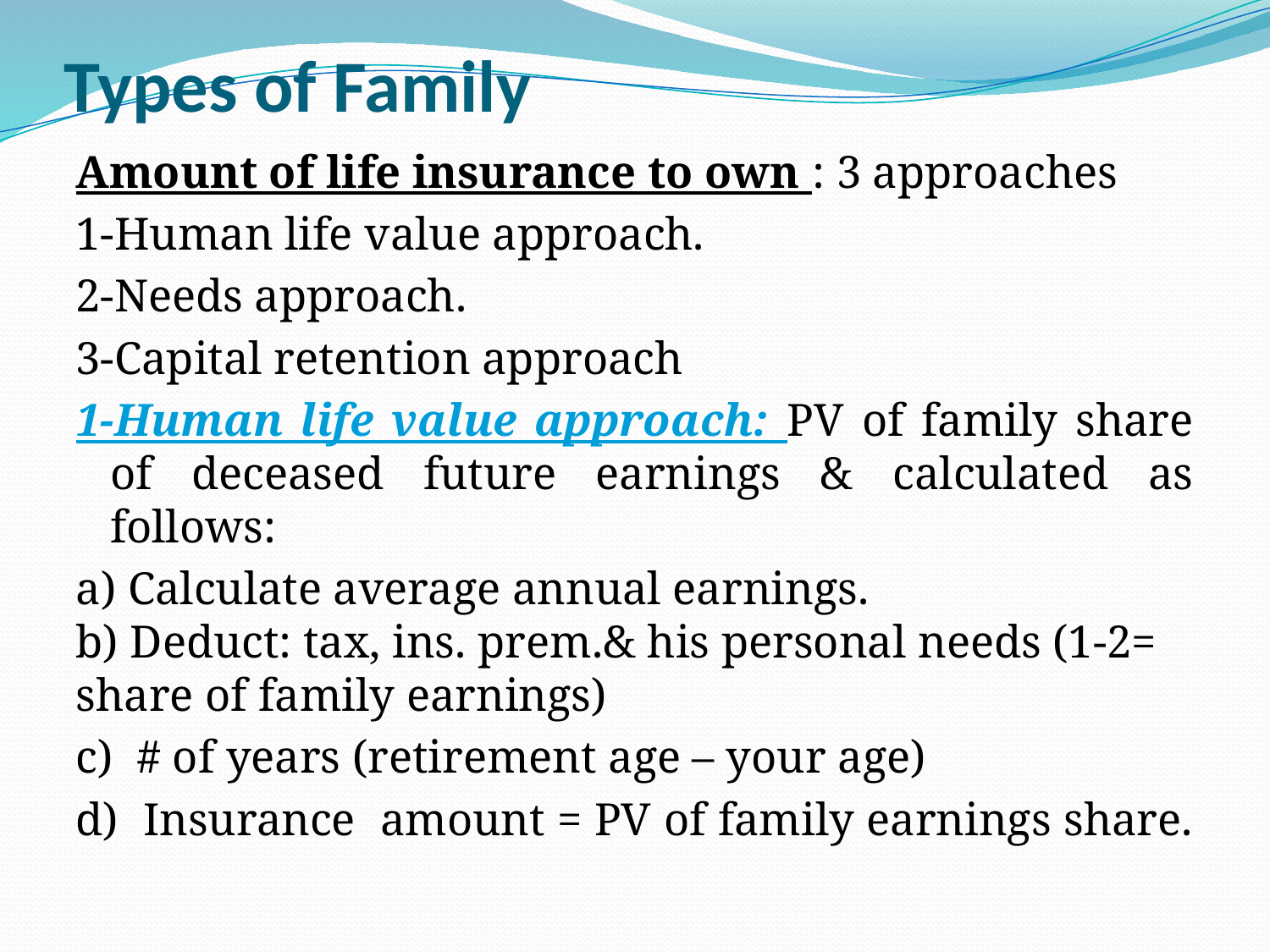

# Types of Family
Amount of life insurance to own : 3 approaches
1-Human life value approach.
2-Needs approach.
3-Capital retention approach
1-Human life value approach: PV of family share of deceased future earnings & calculated as follows:
a) Calculate average annual earnings.                         b) Deduct: tax, ins. prem.& his personal needs (1-2= share of family earnings)
c)  # of years (retirement age – your age)
d)  Insurance  amount = PV of family earnings share.